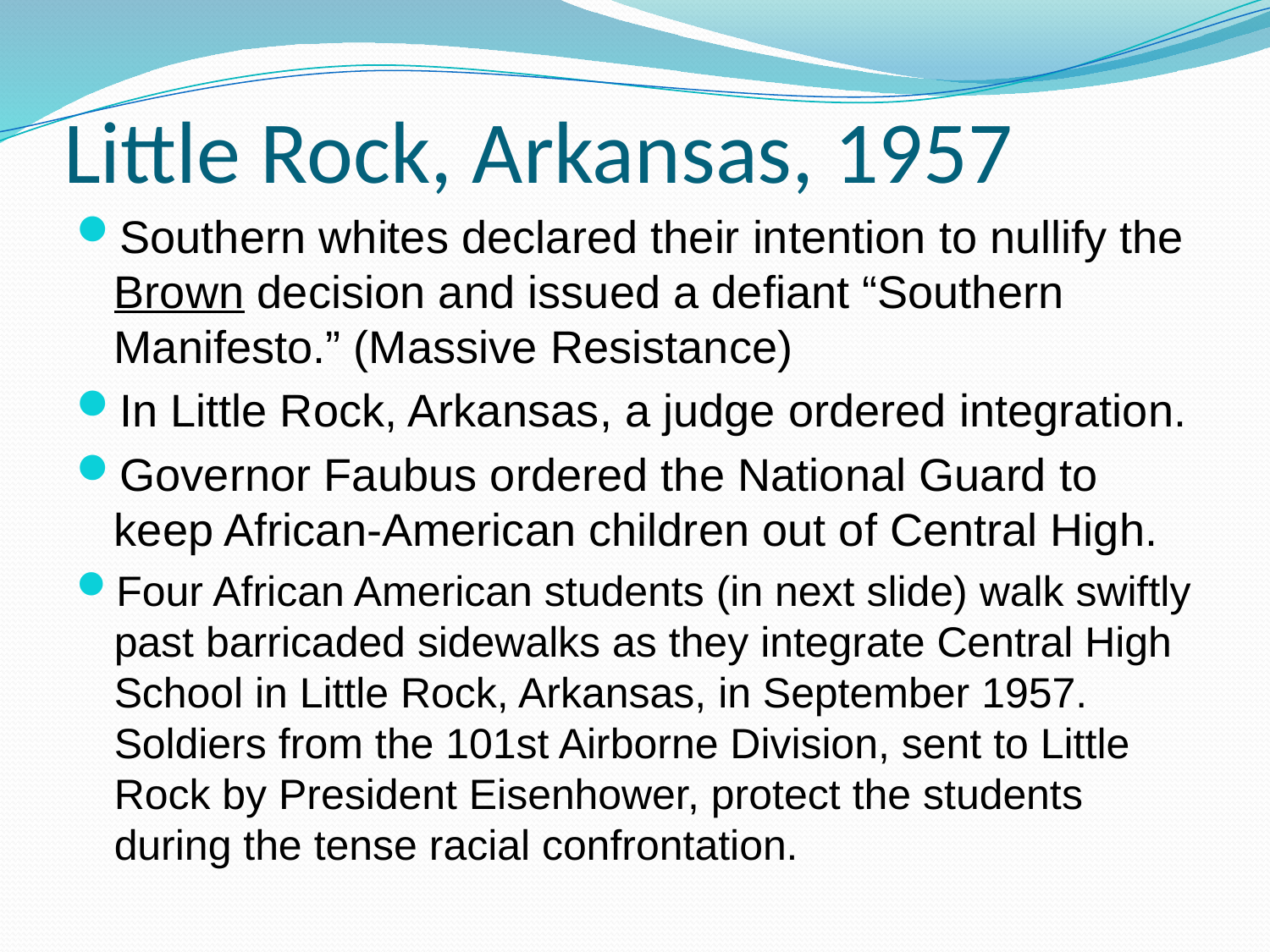

# Little Rock, Arkansas, 1957
Southern whites declared their intention to nullify the Brown decision and issued a defiant “Southern Manifesto.” (Massive Resistance)
In Little Rock, Arkansas, a judge ordered integration.
Governor Faubus ordered the National Guard to keep African-American children out of Central High.
Four African American students (in next slide) walk swiftly past barricaded sidewalks as they integrate Central High School in Little Rock, Arkansas, in September 1957. Soldiers from the 101st Airborne Division, sent to Little Rock by President Eisenhower, protect the students during the tense racial confrontation.